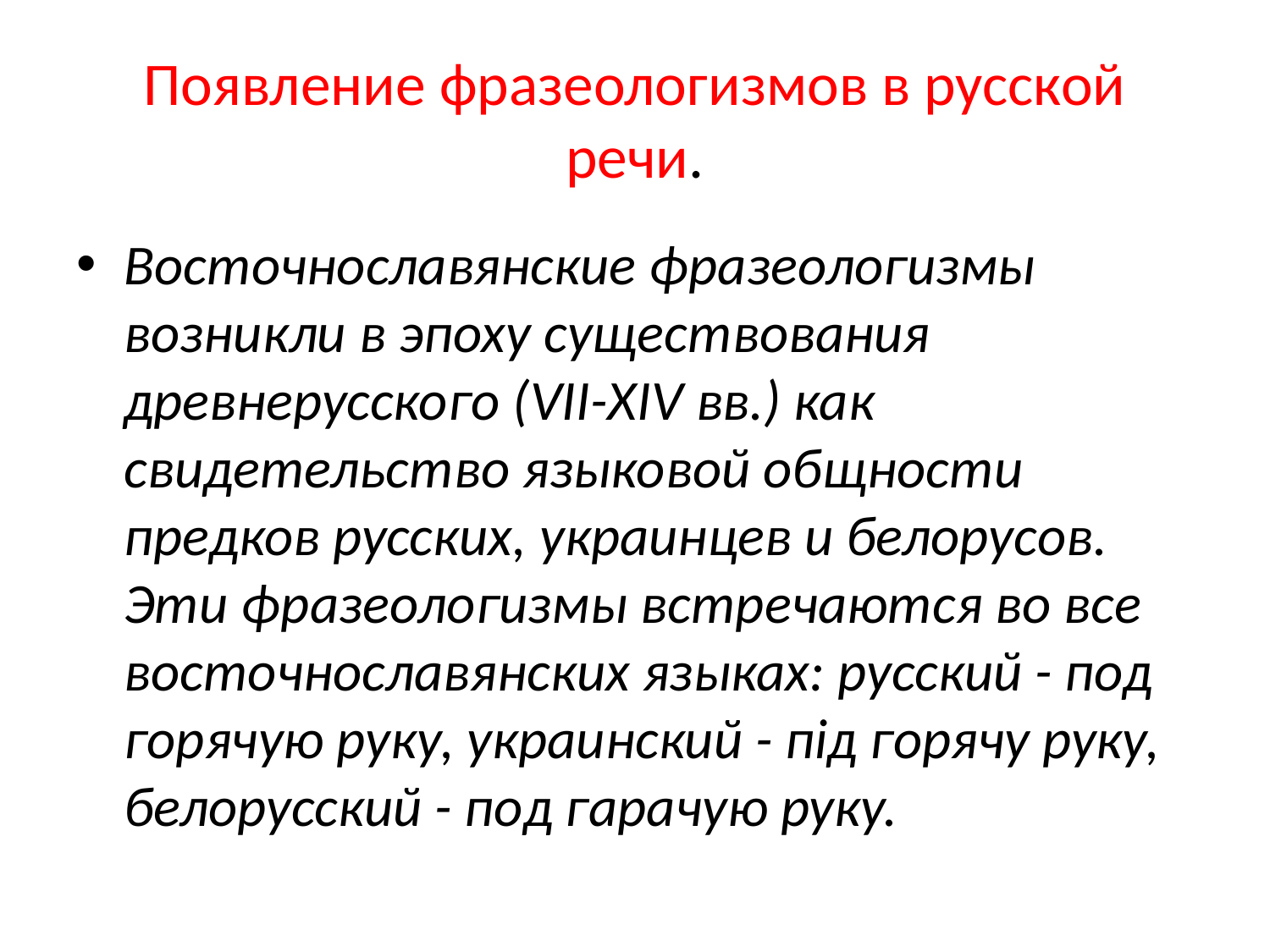

# Появление фразеологизмов в русской речи.
Восточнославянские фразеологизмы возникли в эпоху существования древнерусского (VII-XIV вв.) как свидетельство языковой общности предков русских, украинцев и белорусов. Эти фразеологизмы встречаются во все восточнославянских языках: русский - под горячую руку, украинский - пiд горячу руку, белорусский - под гарачую руку.